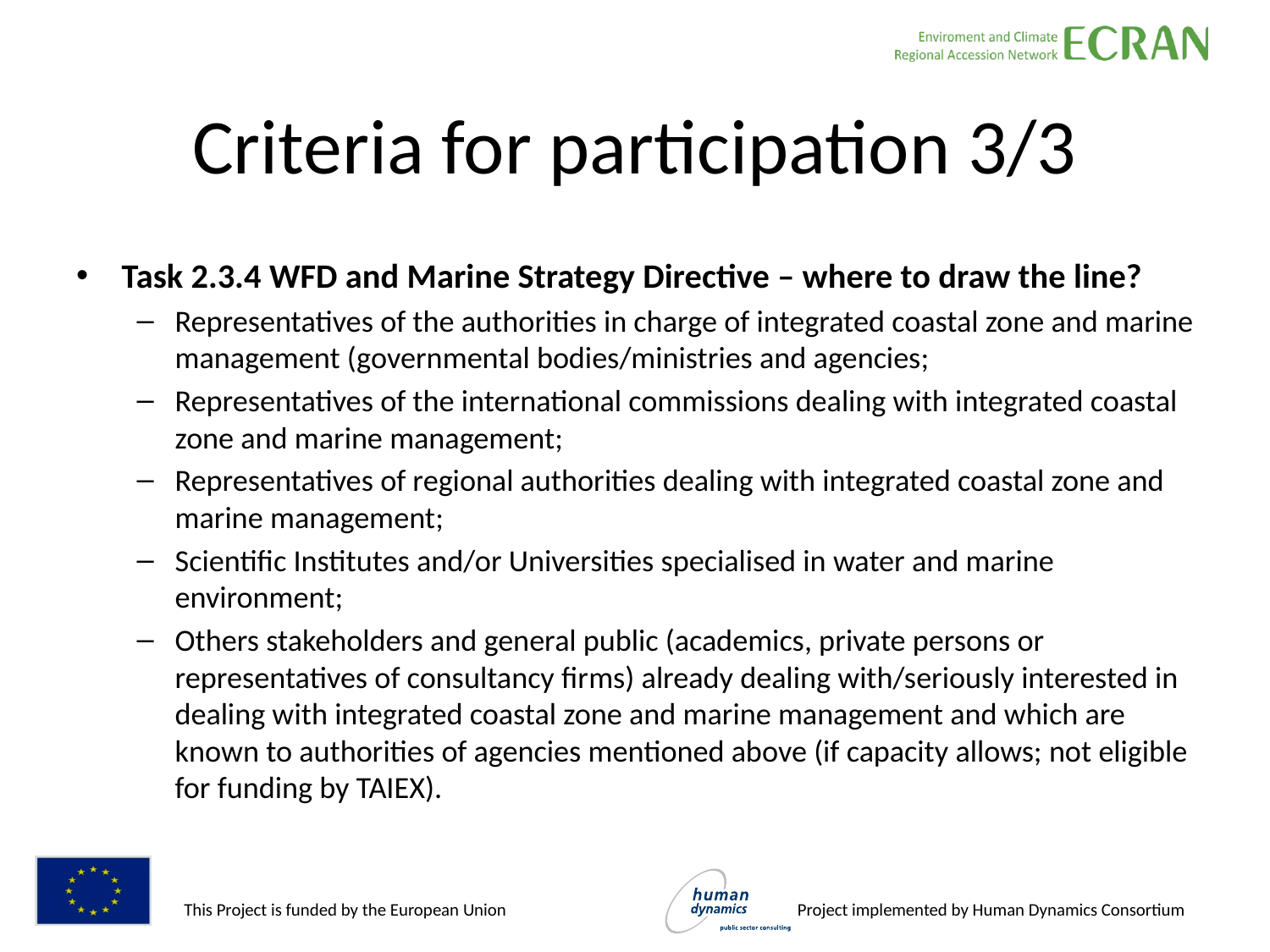

# Criteria for participation 3/3
Task 2.3.4 WFD and Marine Strategy Directive – where to draw the line?
Representatives of the authorities in charge of integrated coastal zone and marine management (governmental bodies/ministries and agencies;
Representatives of the international commissions dealing with integrated coastal zone and marine management;
Representatives of regional authorities dealing with integrated coastal zone and marine management;
Scientific Institutes and/or Universities specialised in water and marine environment;
Others stakeholders and general public (academics, private persons or representatives of consultancy firms) already dealing with/seriously interested in dealing with integrated coastal zone and marine management and which are  known to authorities of agencies mentioned above (if capacity allows; not eligible for funding by TAIEX).